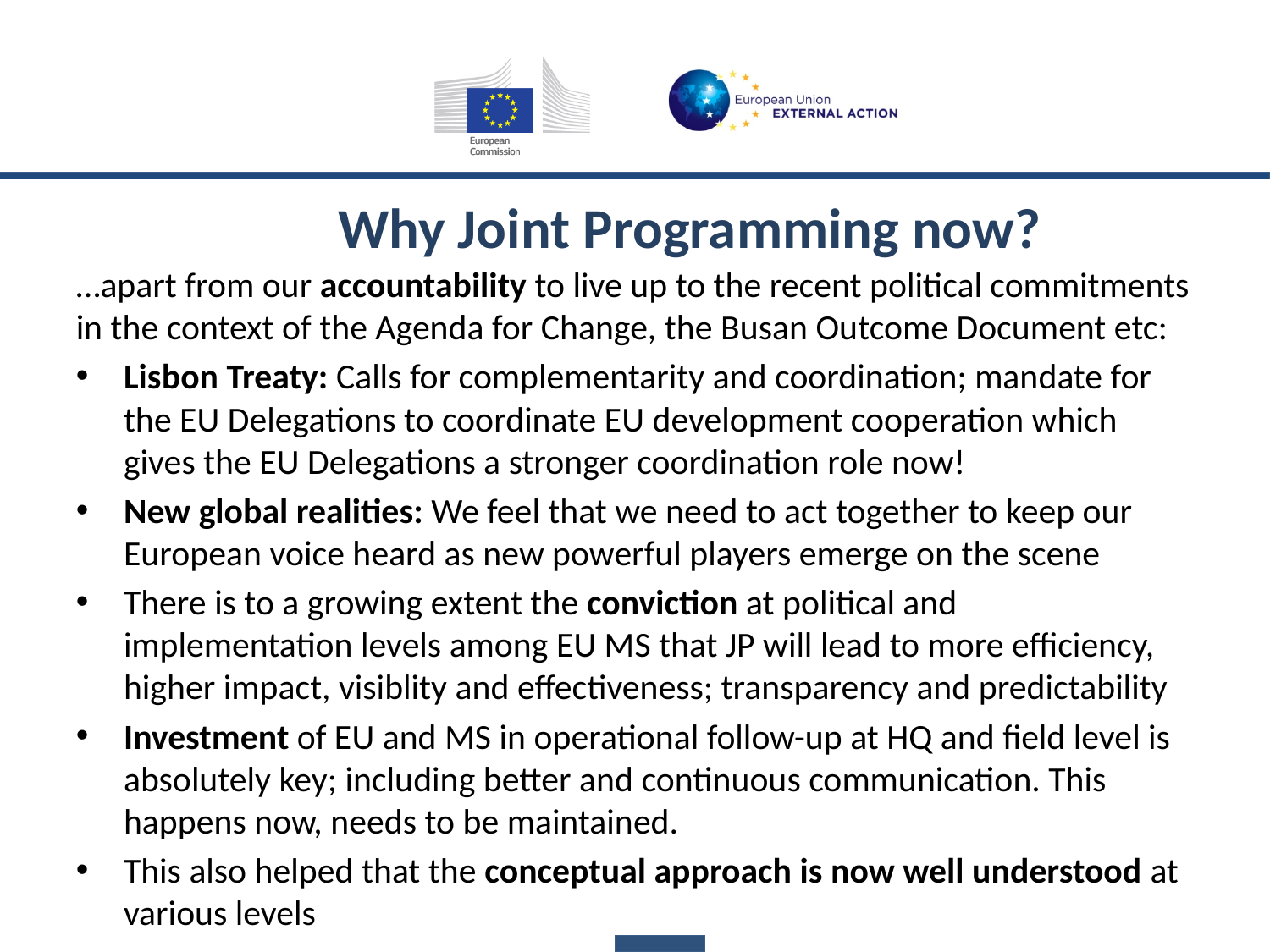

Why Joint Programming now?
…apart from our accountability to live up to the recent political commitments in the context of the Agenda for Change, the Busan Outcome Document etc:
Lisbon Treaty: Calls for complementarity and coordination; mandate for the EU Delegations to coordinate EU development cooperation which gives the EU Delegations a stronger coordination role now!
New global realities: We feel that we need to act together to keep our European voice heard as new powerful players emerge on the scene
There is to a growing extent the conviction at political and implementation levels among EU MS that JP will lead to more efficiency, higher impact, visiblity and effectiveness; transparency and predictability
Investment of EU and MS in operational follow-up at HQ and field level is absolutely key; including better and continuous communication. This happens now, needs to be maintained.
This also helped that the conceptual approach is now well understood at various levels